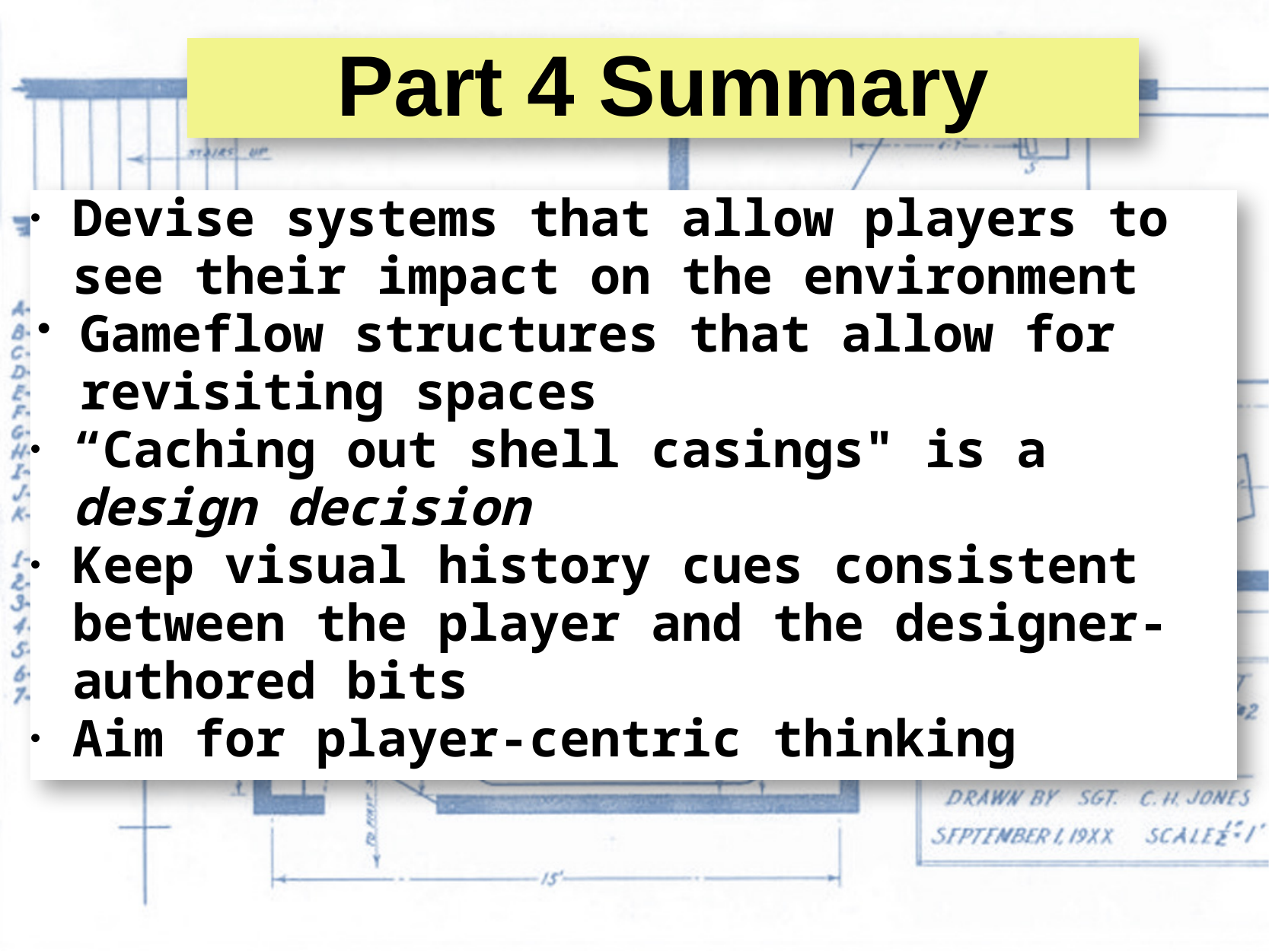

# Part 4 Summary
Devise systems that allow players to see their impact on the environment
Gameflow structures that allow for revisiting spaces
“Caching out shell casings" is a design decision
Keep visual history cues consistent between the player and the designer-authored bits
Aim for player-centric thinking